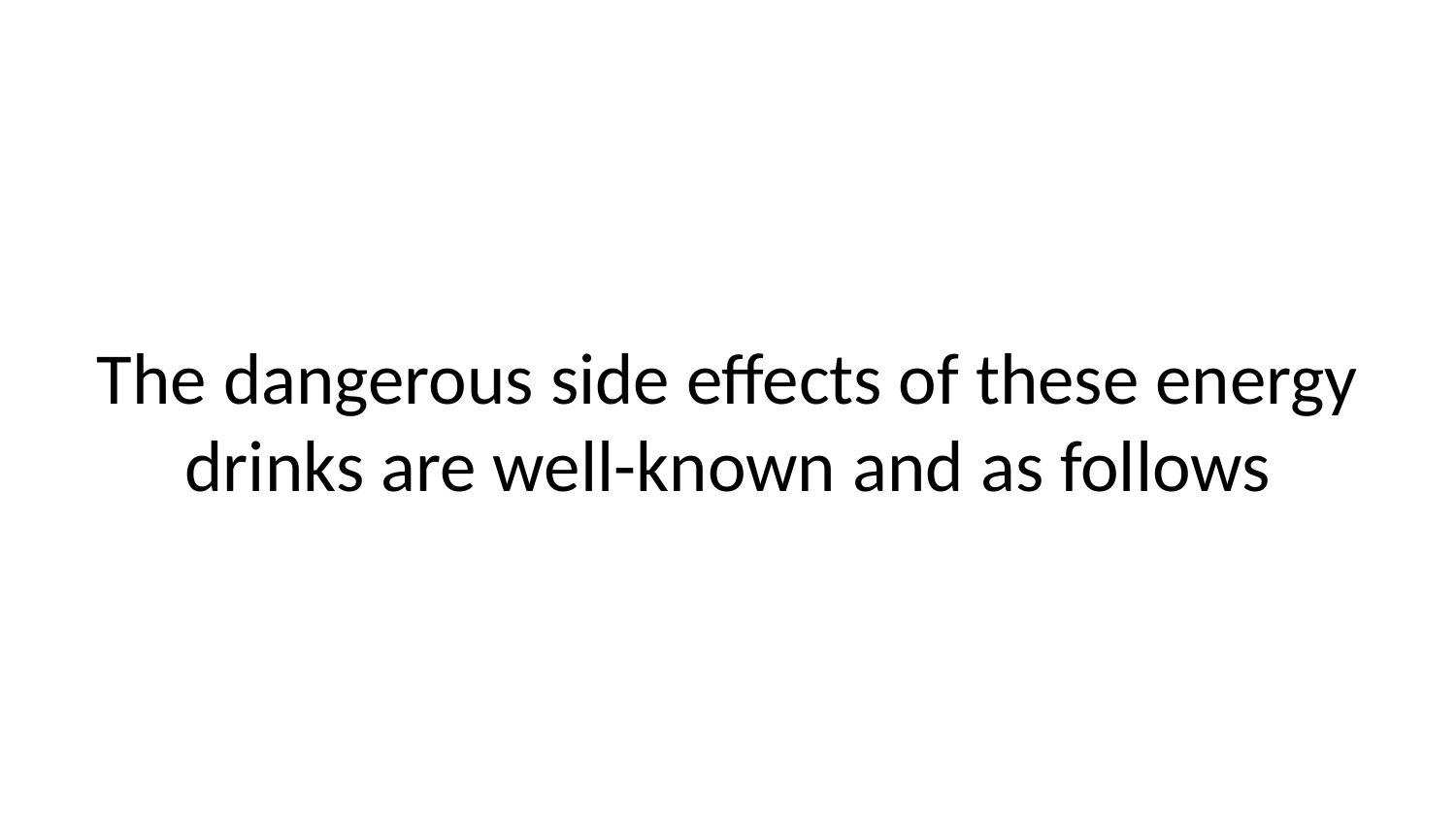

The dangerous side effects of these energy drinks are well-known and as follows